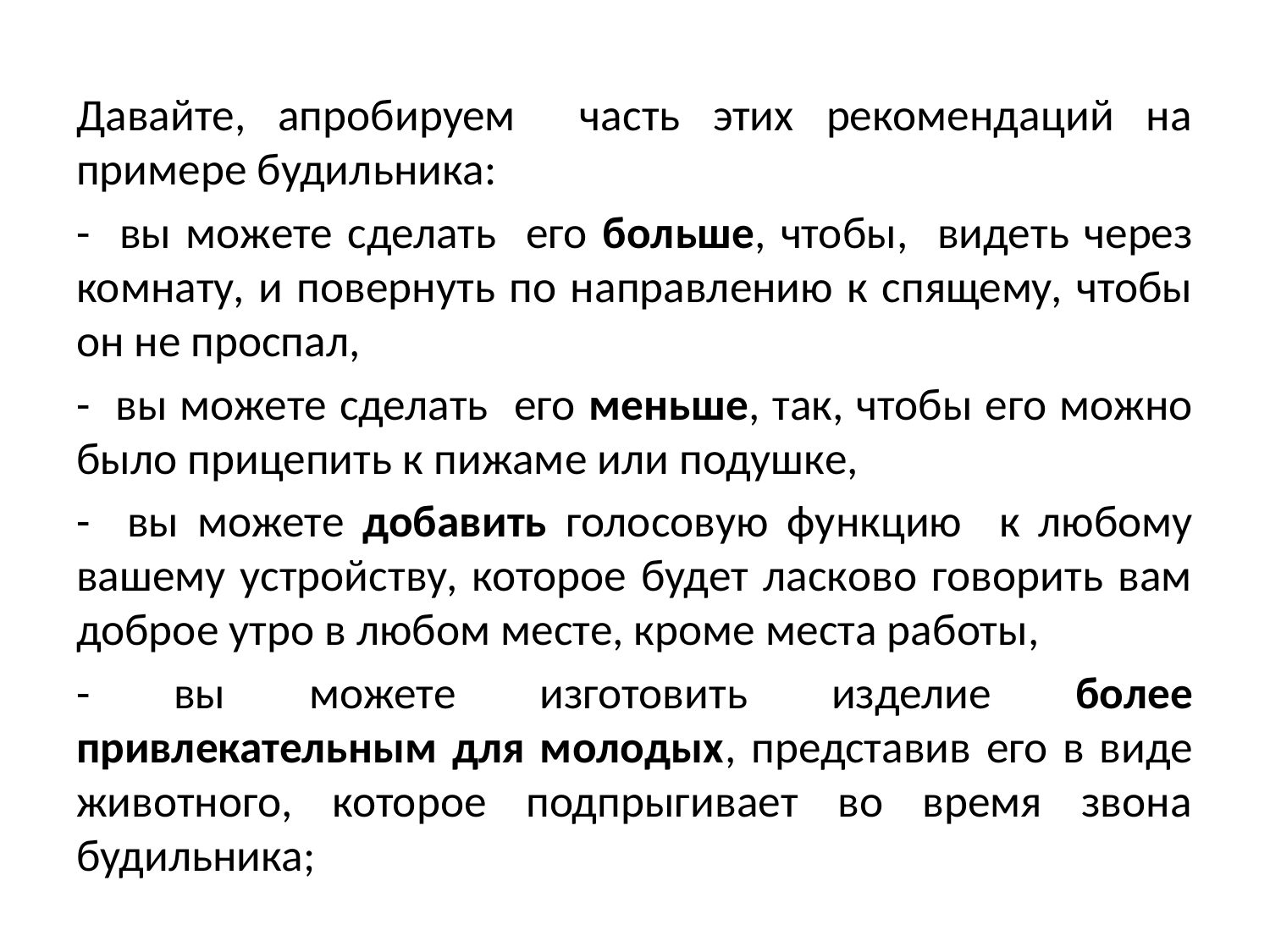

Давайте, апробируем  часть этих рекомендаций на примере будильника:
-  вы можете сделать  его больше, чтобы,  видеть через комнату, и повернуть по направлению к спящему, чтобы он не проспал,
-  вы можете сделать  его меньше, так, чтобы его можно было прицепить к пижаме или подушке,
-  вы можете добавить голосовую функцию  к любому вашему устройству, которое будет ласково говорить вам доброе утро в любом месте, кроме места работы,
- вы можете изготовить изделие более привлекательным для молодых, представив его в виде животного, которое подпрыгивает во время звона будильника;